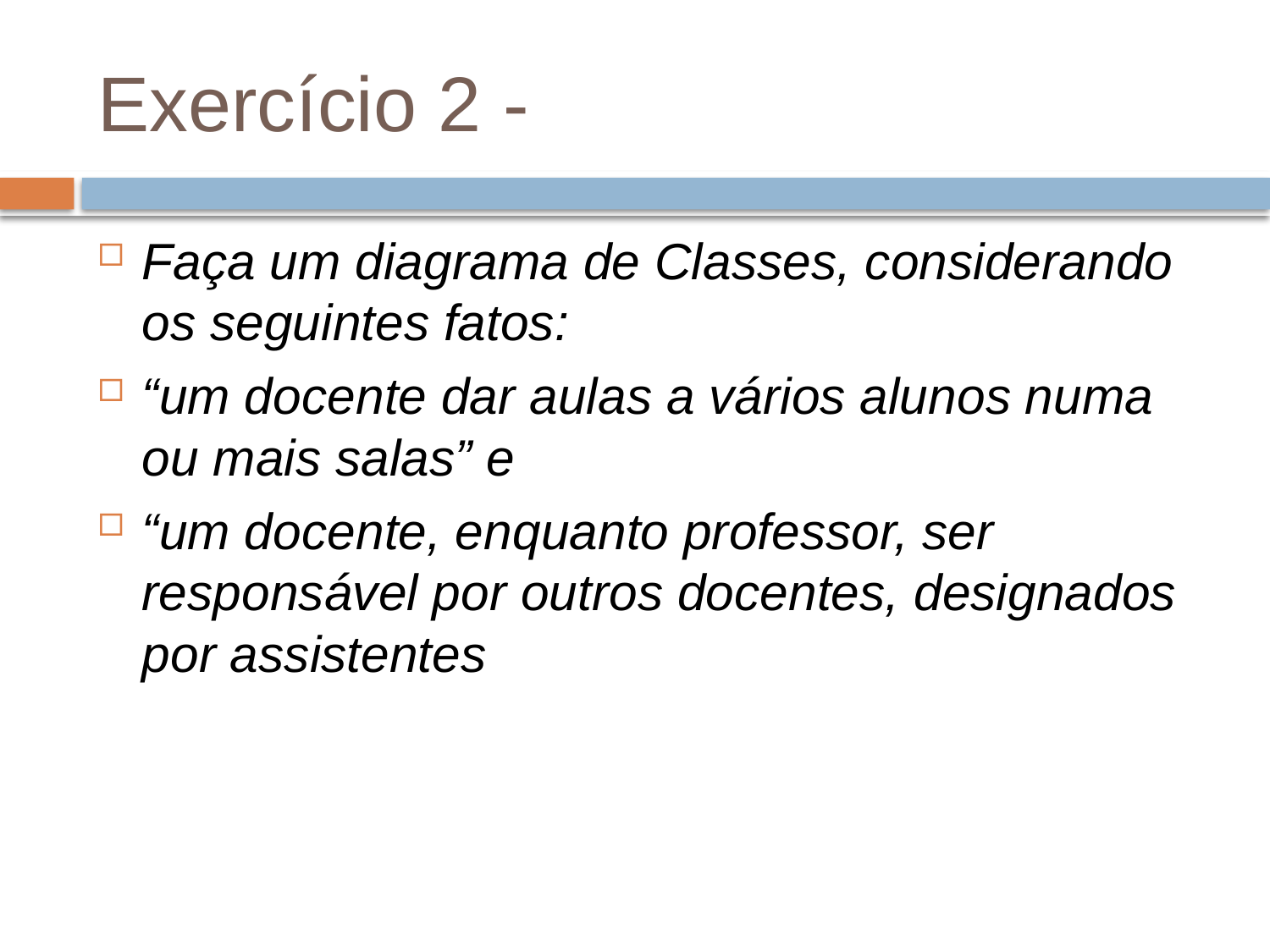

# Exercício 2 -
Faça um diagrama de Classes, considerando os seguintes fatos:
“um docente dar aulas a vários alunos numa ou mais salas” e
“um docente, enquanto professor, ser responsável por outros docentes, designados por assistentes